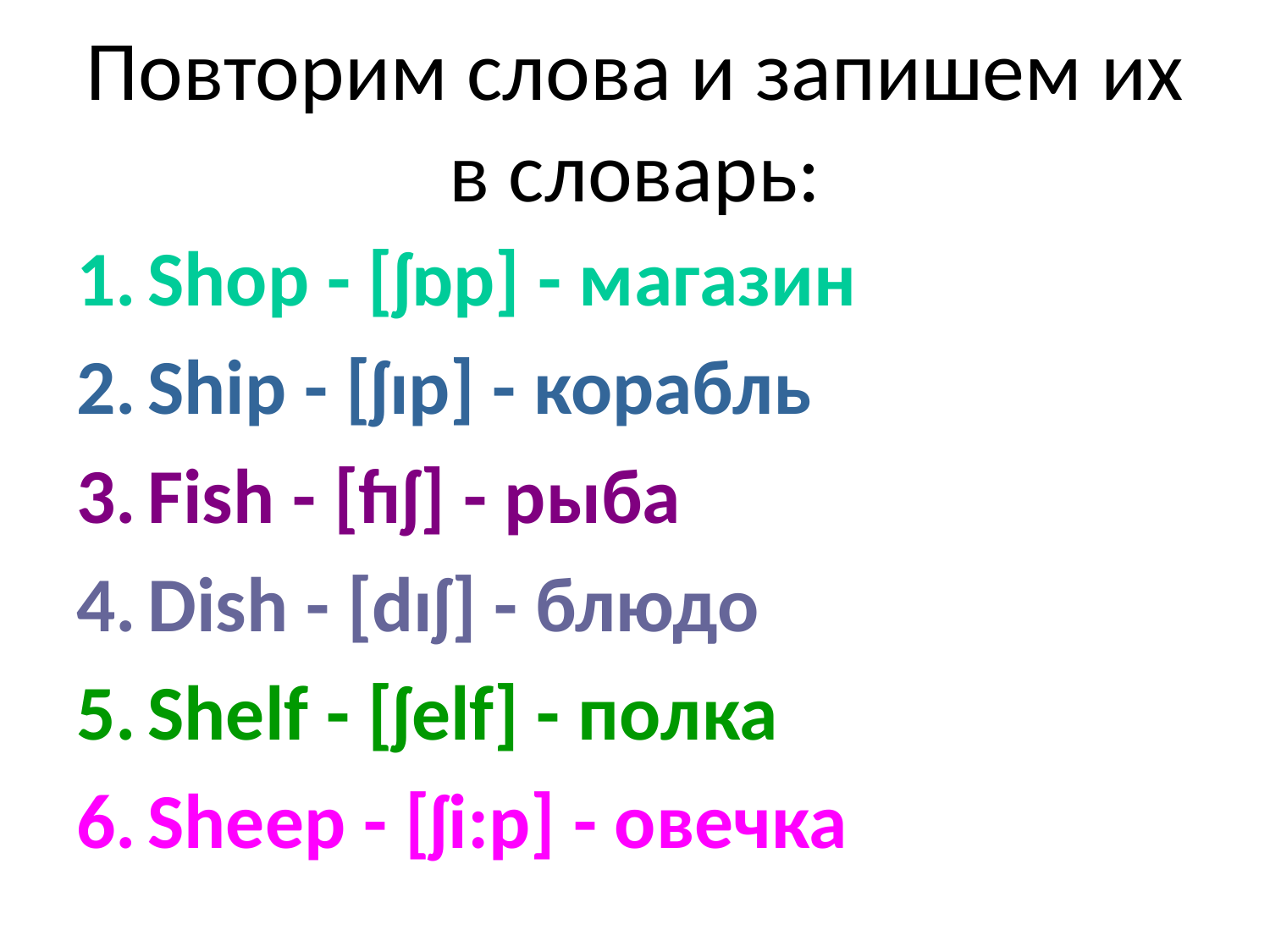

# Повторим слова и запишем их в словарь:
Shop - [ʃɒp] - магазин
Ship - [ʃıp] - корабль
Fish - [fıʃ] - рыба
Dish - [dıʃ] - блюдо
Shelf - [ʃelf] - полка
Sheep - [ʃi:p] - овечка